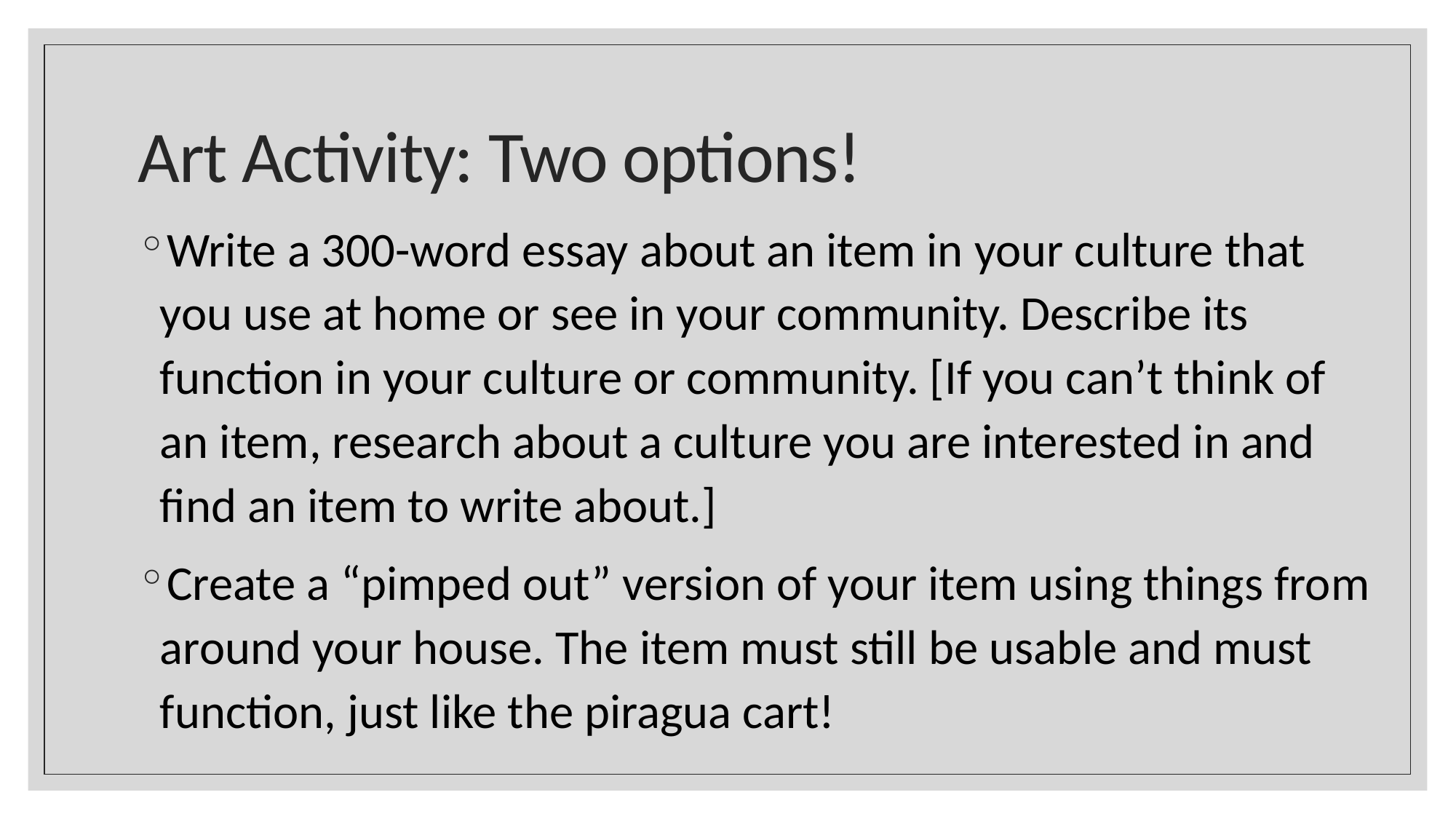

# Art Activity: Two options!
Write a 300-word essay about an item in your culture that you use at home or see in your community. Describe its function in your culture or community. [If you can’t think of an item, research about a culture you are interested in and find an item to write about.]
Create a “pimped out” version of your item using things from around your house. The item must still be usable and must function, just like the piragua cart!